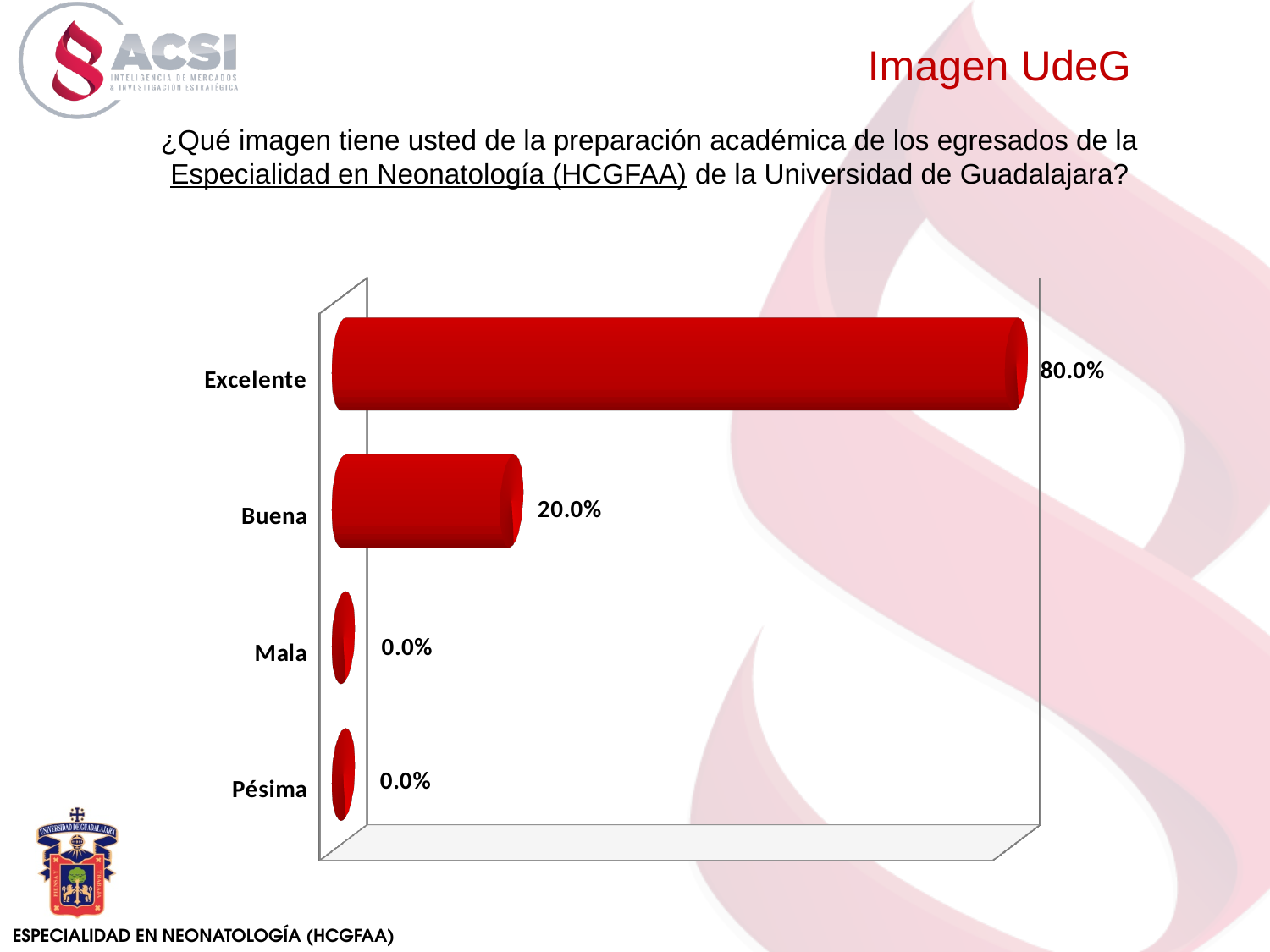

Imagen UdeG
¿Qué imagen tiene usted de la preparación académica de los egresados de la Especialidad en Neonatología (HCGFAA) de la Universidad de Guadalajara?

[unsupported chart]